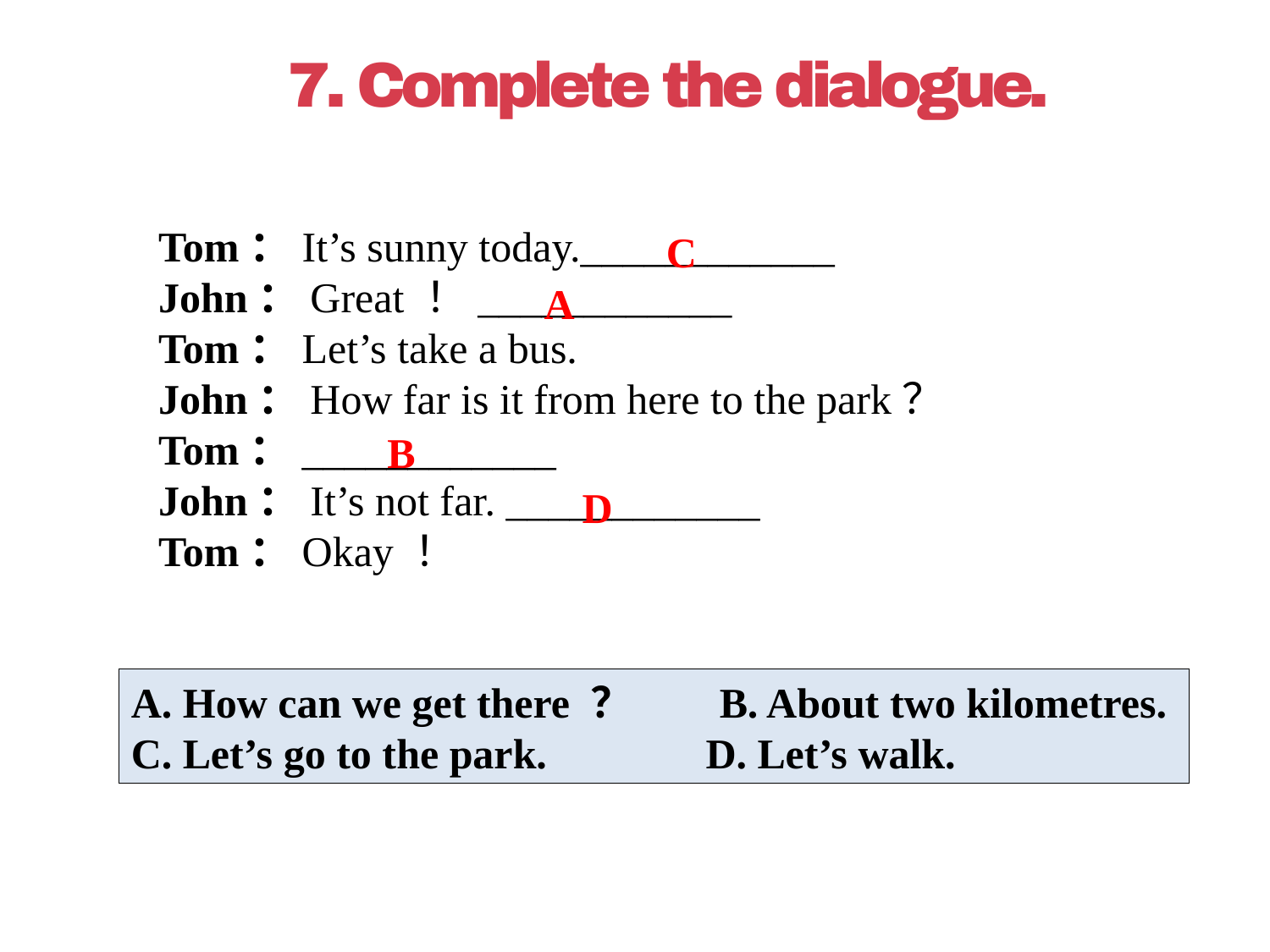

7. Complete the dialogue.
Tom：It’s sunny today.____________
John：Great ！____________
Tom：Let’s take a bus.
John：How far is it from here to the park？
Tom：____________
John：It’s not far. ____________
Tom：Okay ！
C
A
B
D
A. How can we get there ？        B. About two kilometres.
C. Let’s go to the park.               D. Let’s walk.